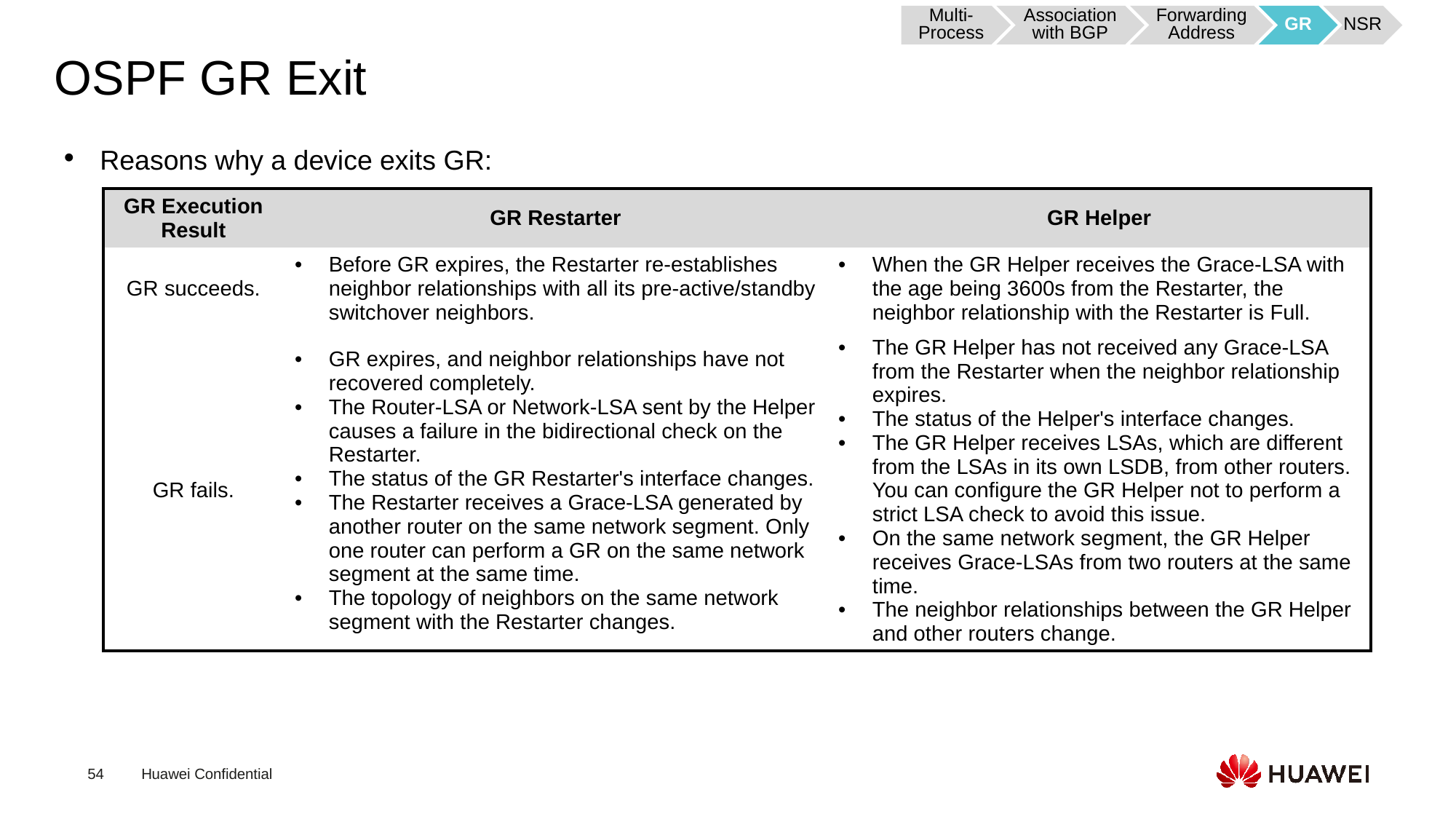

Multi-Process
Association with BGP
Forwarding Address
GR
NSR
# OSPF GR Exit
Reasons why a device exits GR:
| GR Execution Result | GR Restarter | GR Helper |
| --- | --- | --- |
| GR succeeds. | Before GR expires, the Restarter re-establishes neighbor relationships with all its pre-active/standby switchover neighbors. | When the GR Helper receives the Grace-LSA with the age being 3600s from the Restarter, the neighbor relationship with the Restarter is Full. |
| GR fails. | GR expires, and neighbor relationships have not recovered completely. The Router-LSA or Network-LSA sent by the Helper causes a failure in the bidirectional check on the Restarter. The status of the GR Restarter's interface changes. The Restarter receives a Grace-LSA generated by another router on the same network segment. Only one router can perform a GR on the same network segment at the same time. The topology of neighbors on the same network segment with the Restarter changes. | The GR Helper has not received any Grace-LSA from the Restarter when the neighbor relationship expires. The status of the Helper's interface changes. The GR Helper receives LSAs, which are different from the LSAs in its own LSDB, from other routers. You can configure the GR Helper not to perform a strict LSA check to avoid this issue. On the same network segment, the GR Helper receives Grace-LSAs from two routers at the same time. The neighbor relationships between the GR Helper and other routers change. |